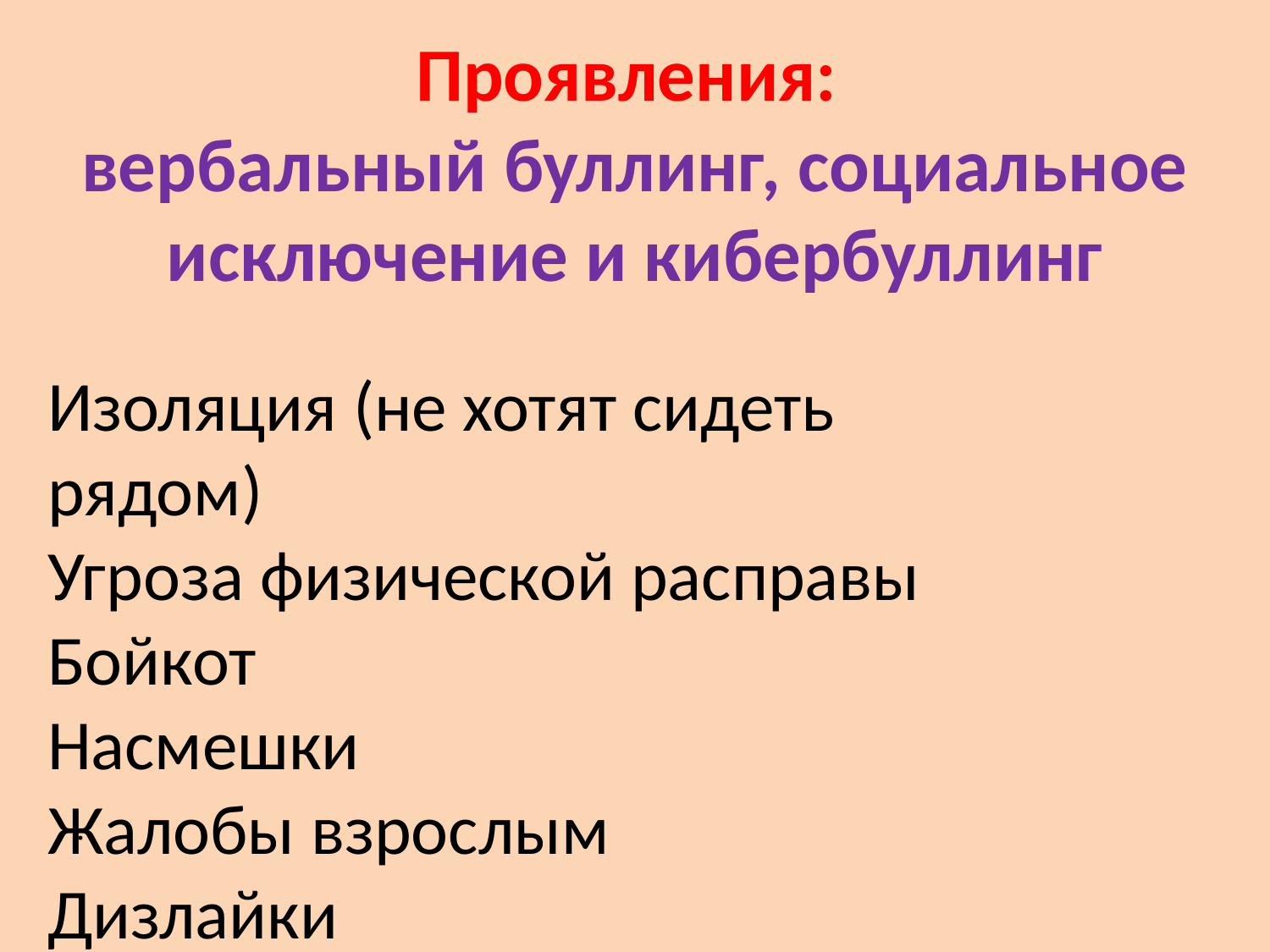

# Проявления: вербальный буллинг, социальное исключение и кибербуллинг
Изоляция (не хотят сидеть рядом)
Угроза физической расправы
Бойкот
Насмешки
Жалобы взрослым
Дизлайки
.